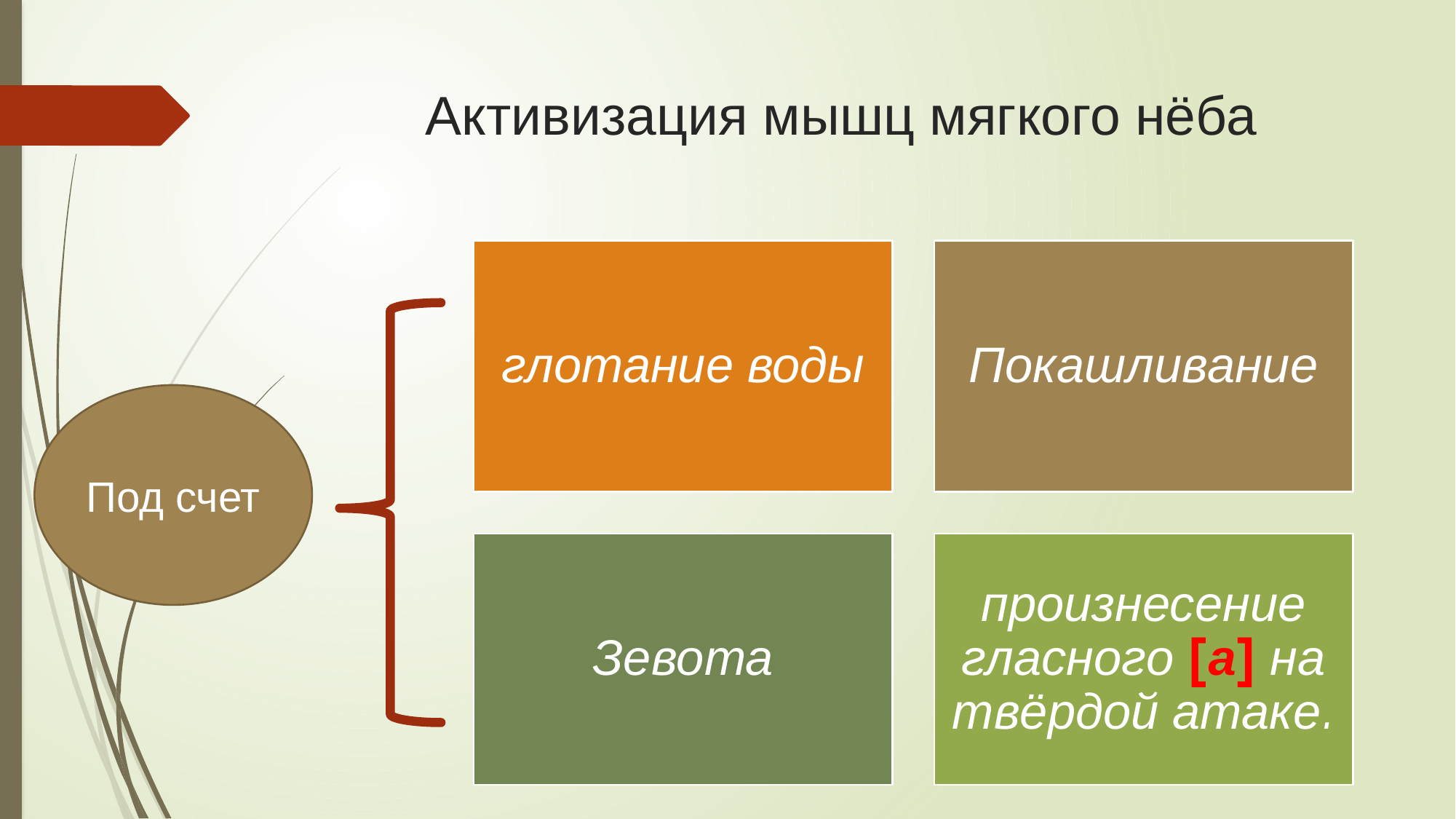

# Активизация мышц мягкого нёба
глотание воды
Покашливание
Зевота
произнесение гласного [а] на твёрдой атаке.

Под счет